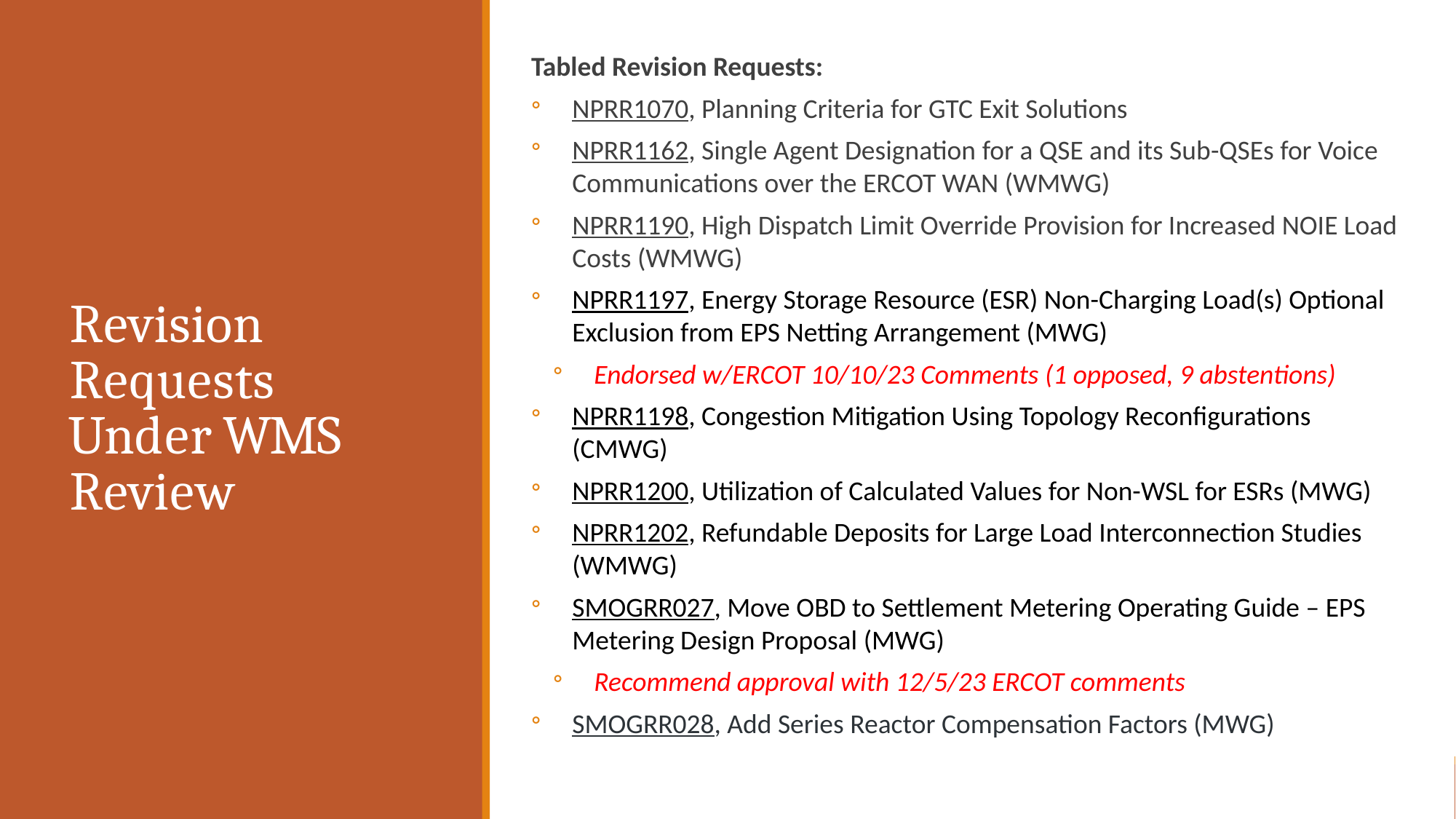

Tabled Revision Requests:
NPRR1070, Planning Criteria for GTC Exit Solutions
NPRR1162, Single Agent Designation for a QSE and its Sub-QSEs for Voice Communications over the ERCOT WAN (WMWG)
NPRR1190, High Dispatch Limit Override Provision for Increased NOIE Load Costs (WMWG)
NPRR1197, Energy Storage Resource (ESR) Non-Charging Load(s) Optional Exclusion from EPS Netting Arrangement (MWG)
Endorsed w/ERCOT 10/10/23 Comments (1 opposed, 9 abstentions)
NPRR1198, Congestion Mitigation Using Topology Reconfigurations (CMWG)
NPRR1200, Utilization of Calculated Values for Non-WSL for ESRs (MWG)
NPRR1202, Refundable Deposits for Large Load Interconnection Studies (WMWG)
SMOGRR027, Move OBD to Settlement Metering Operating Guide – EPS Metering Design Proposal (MWG)
Recommend approval with 12/5/23 ERCOT comments
SMOGRR028, Add Series Reactor Compensation Factors (MWG)
# Revision Requests Under WMS Review